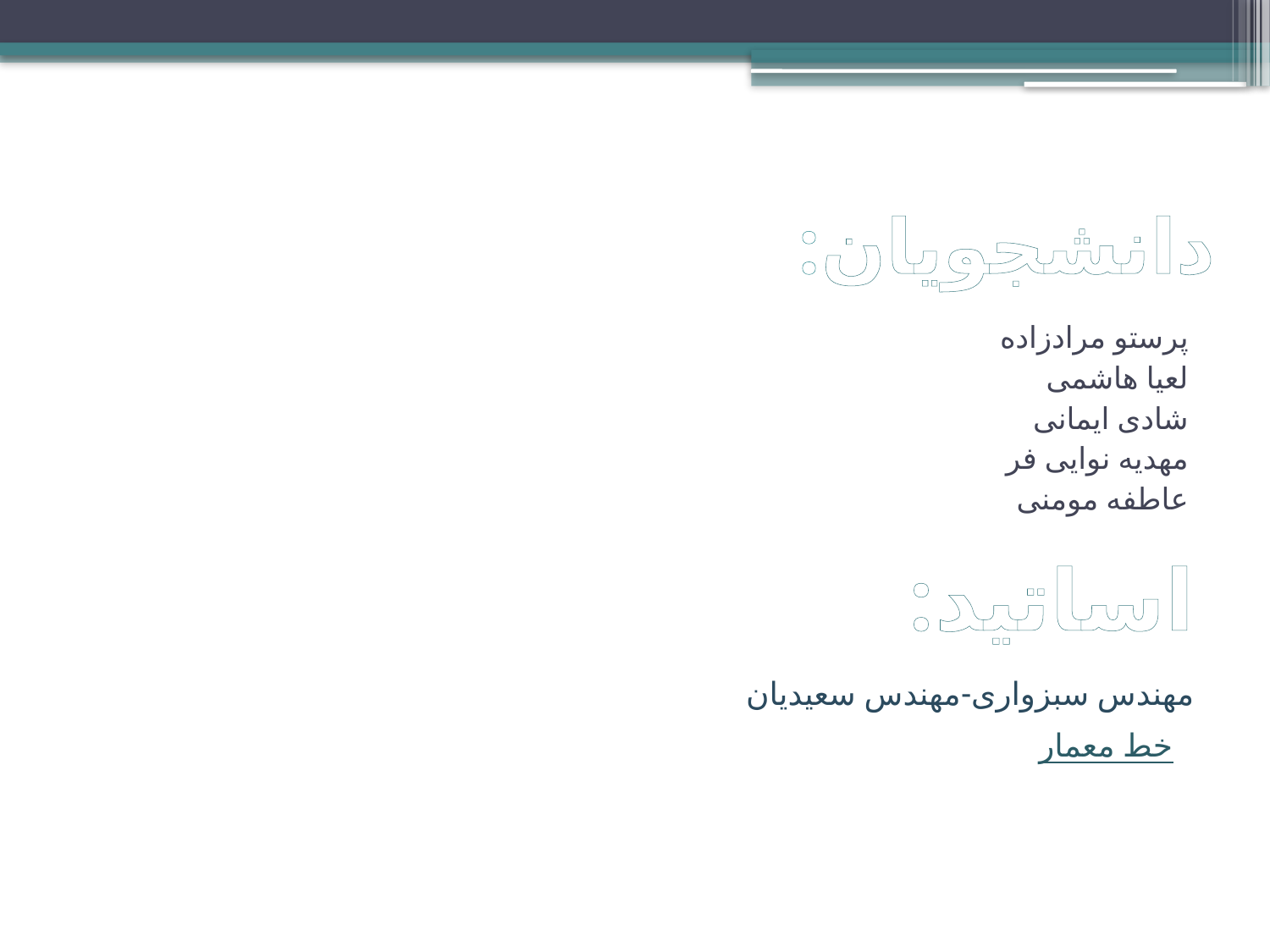

# دانشجویان:
پرستو مرادزاده
لعیا هاشمی
شادی ایمانی
مهدیه نوایی فر
عاطفه مومنی
اساتید:
مهندس سبزواری-مهندس سعیدیان
خط معمار